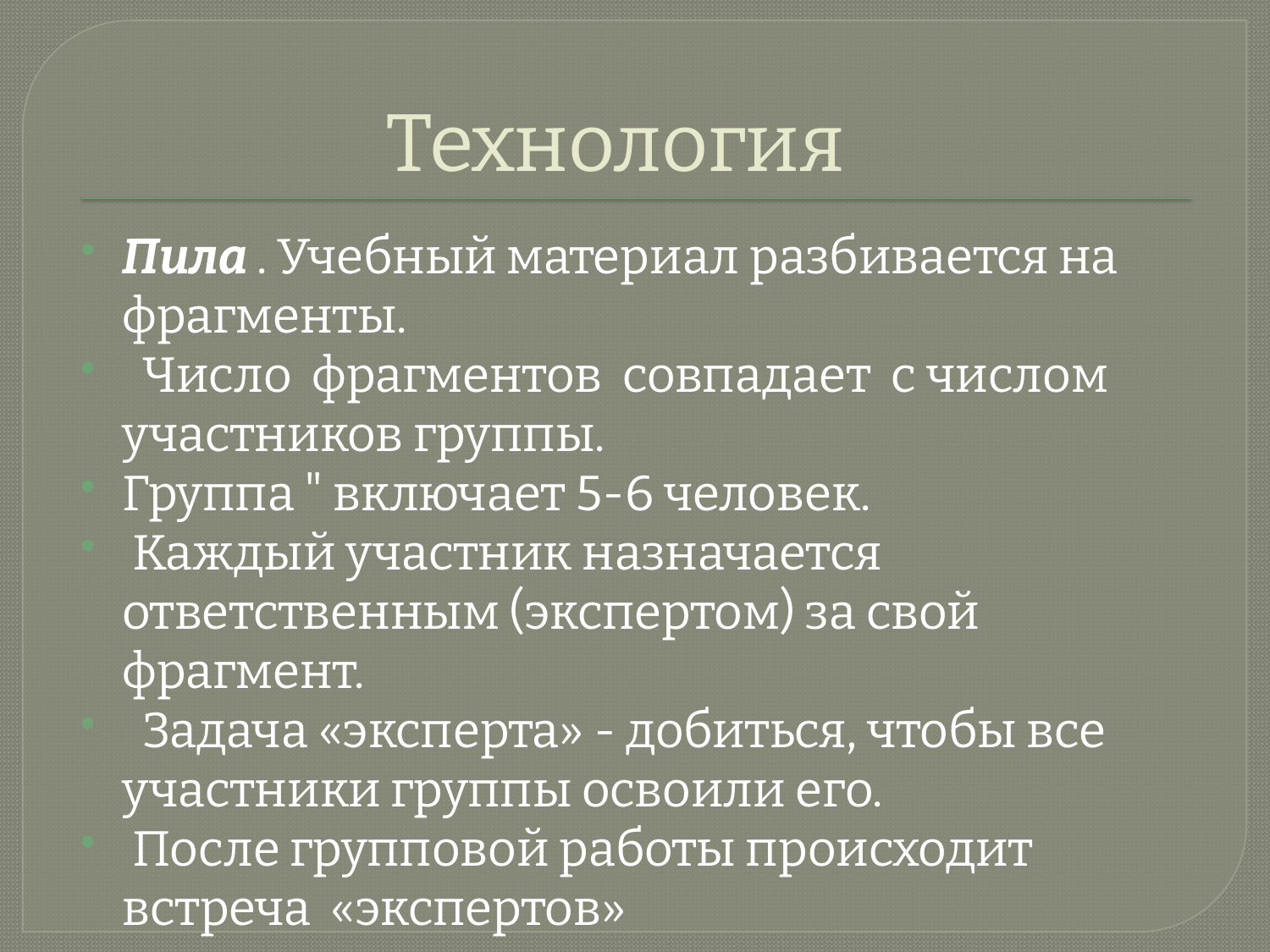

# Технология
Пила . Учебный материал разбивается на фрагменты.
  Число  фрагментов  совпадает  с числом участников группы.
Группа " включает 5-6 человек.
 Каждый участник назначается ответственным (экспертом) за свой фрагмент.
  Задача «эксперта» - добиться, чтобы все участники группы освоили его.
 После групповой работы происходит встреча  «экспертов»